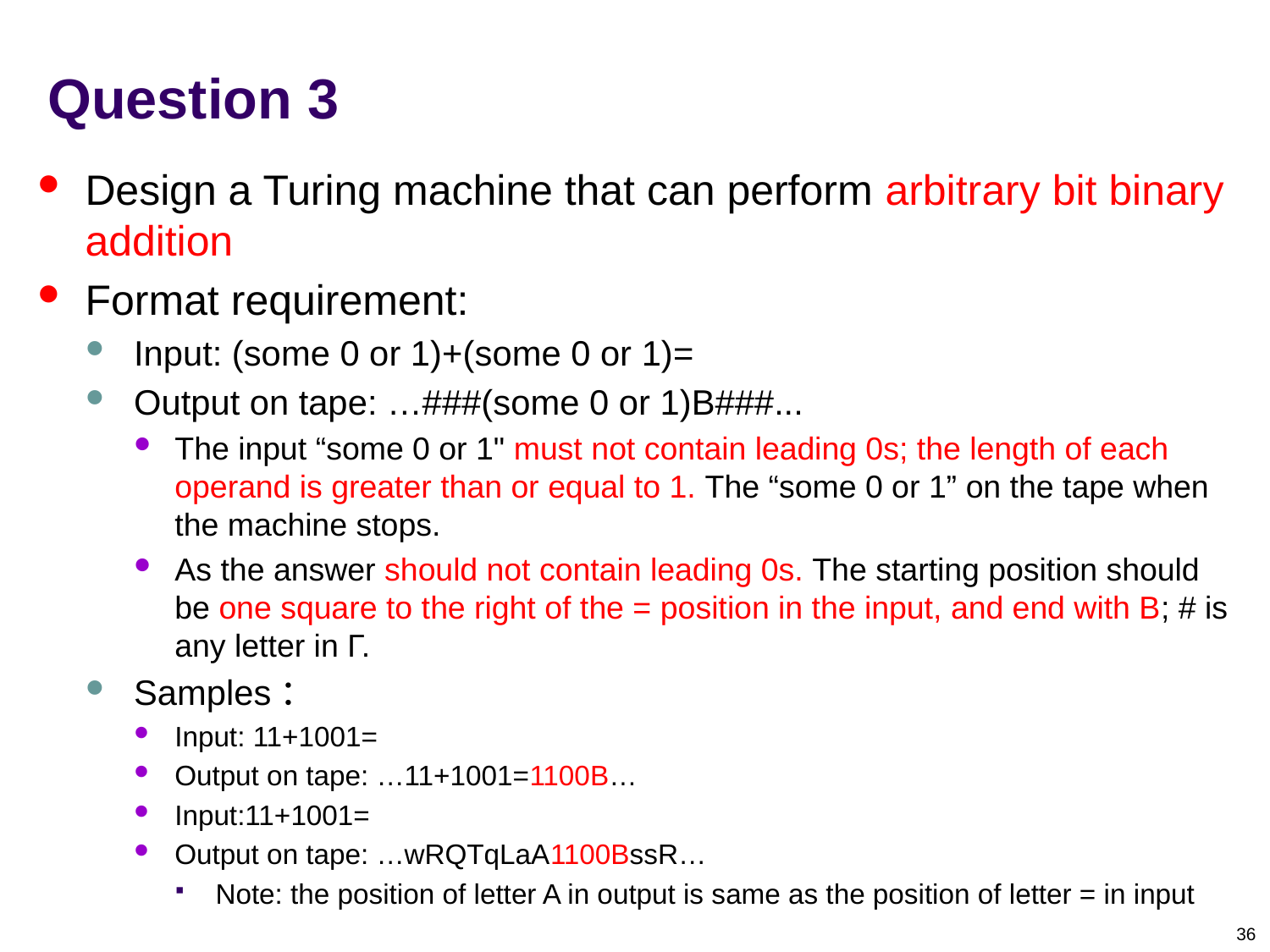

# Question 3
Design a Turing machine that can perform arbitrary bit binary addition
Format requirement:
Input: (some 0 or 1)+(some 0 or 1)=
Output on tape: …###(some 0 or 1)B###...
The input “some 0 or 1" must not contain leading 0s; the length of each operand is greater than or equal to 1. The “some 0 or 1” on the tape when the machine stops.
As the answer should not contain leading 0s. The starting position should be one square to the right of the = position in the input, and end with B; # is any letter in Γ.
Samples：
Input: 11+1001=
Output on tape: …11+1001=1100B…
Input:11+1001=
Output on tape: …wRQTqLaA1100BssR…
Note: the position of letter A in output is same as the position of letter = in input

36